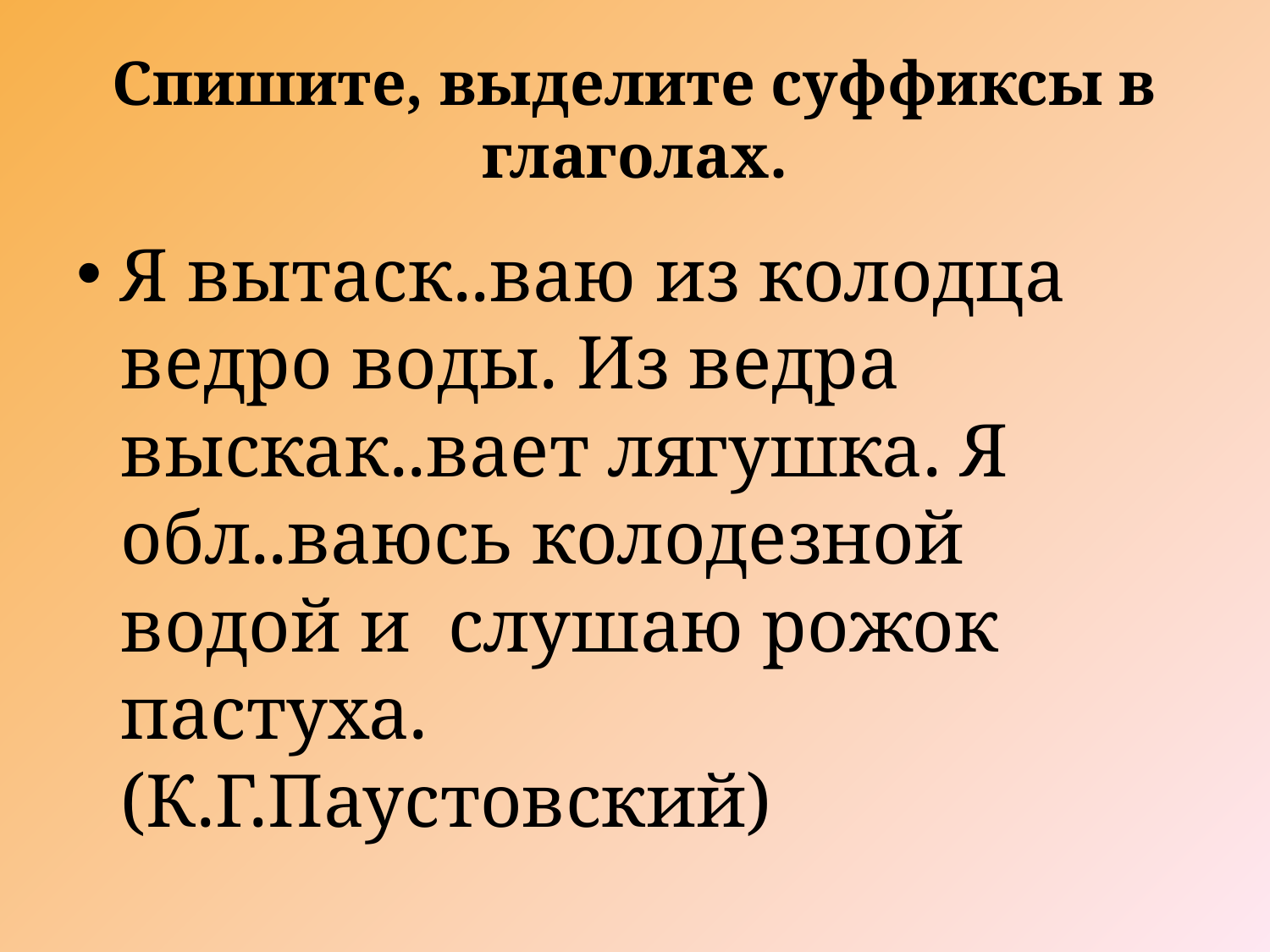

# Спишите, выделите суффиксы в глаголах.
Я вытаск..ваю из колодца ведро воды. Из ведра выскак..вает лягушка. Я обл..ваюсь колодезной водой и  слушаю рожок пастуха.                  (К.Г.Паустовский)